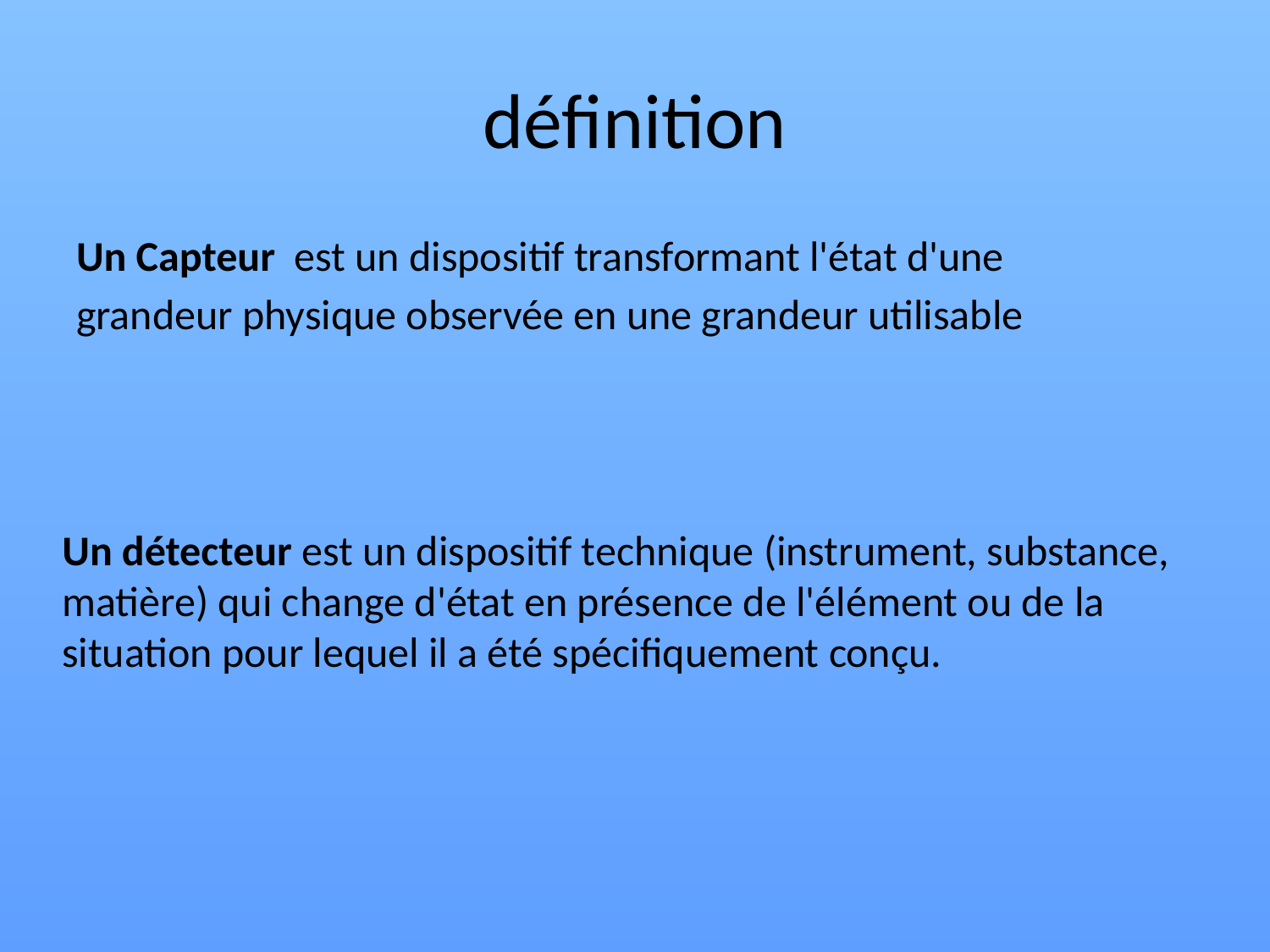

# définition
Un Capteur  est un dispositif transformant l'état d'une
grandeur physique observée en une grandeur utilisable

Un détecteur est un dispositif technique (instrument, substance, matière) qui change d'état en présence de l'élément ou de la situation pour lequel il a été spécifiquement conçu.